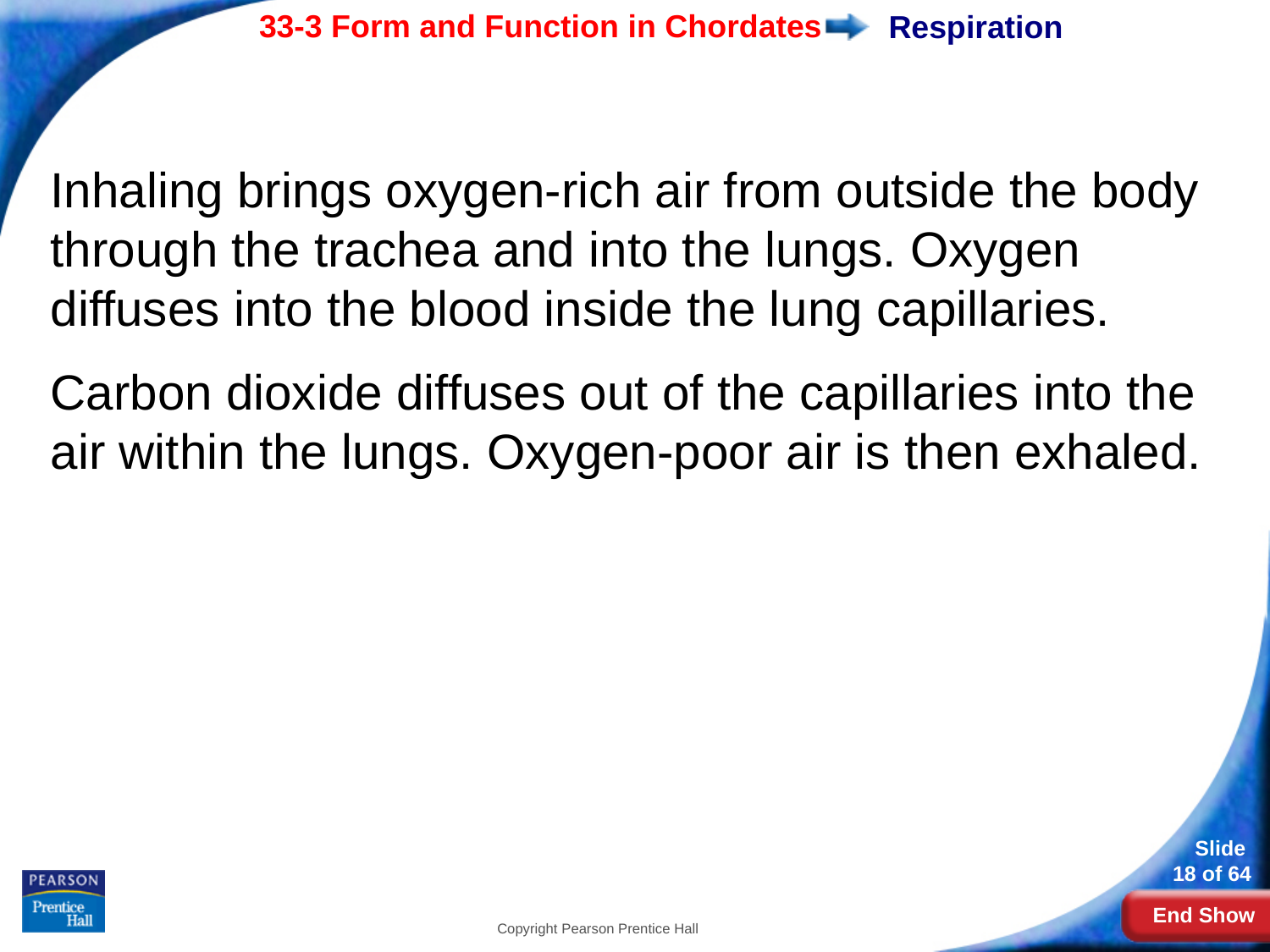

# Respiration
Inhaling brings oxygen-rich air from outside the body through the trachea and into the lungs. Oxygen diffuses into the blood inside the lung capillaries.
Carbon dioxide diffuses out of the capillaries into the air within the lungs. Oxygen-poor air is then exhaled.
Copyright Pearson Prentice Hall